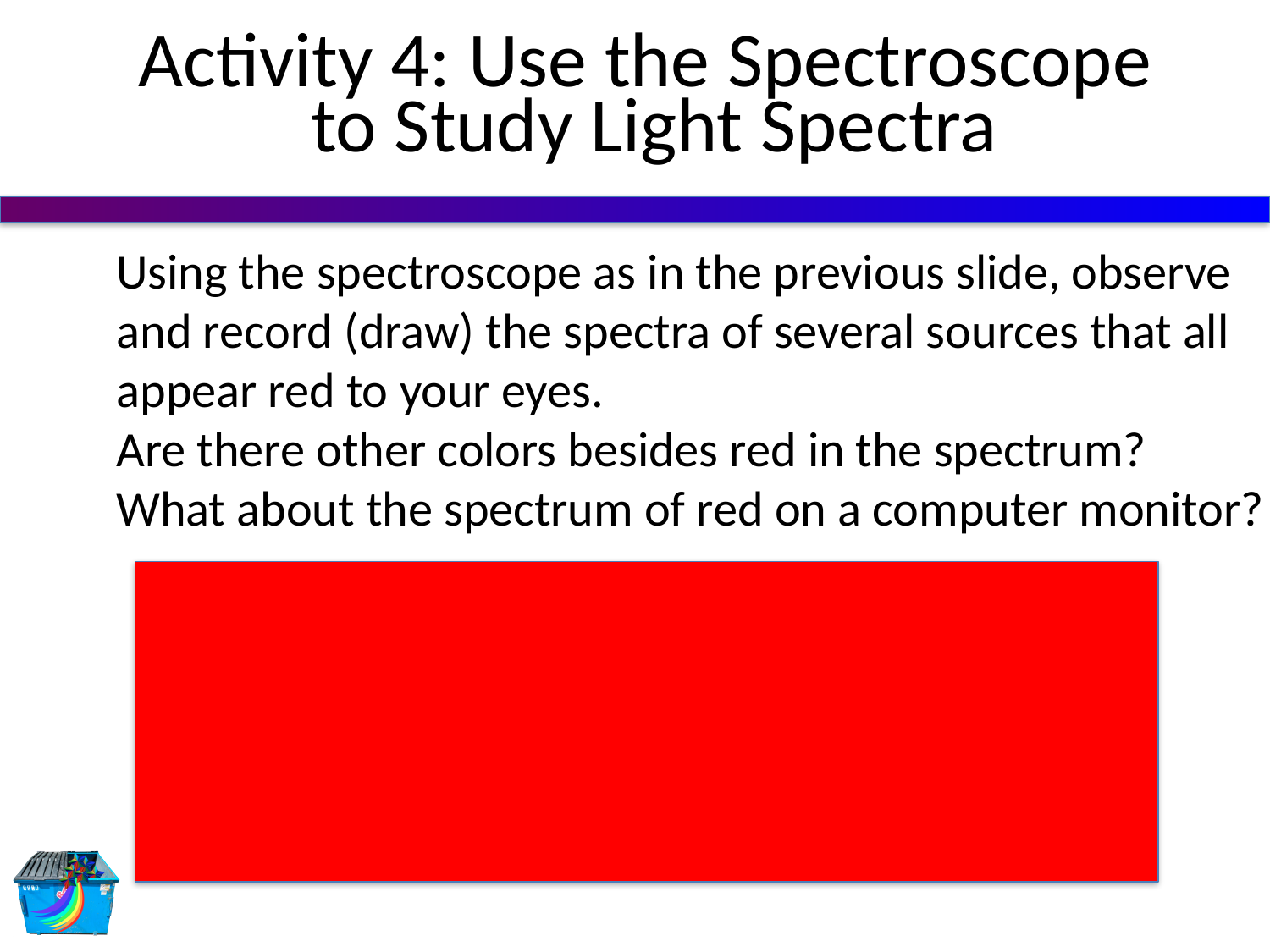

Activity 4: Use the Spectroscope
to Study Light Spectra
Using the spectroscope as in the previous slide, observe
and record (draw) the spectra of several sources that all
appear red to your eyes.
Are there other colors besides red in the spectrum?
What about the spectrum of red on a computer monitor?